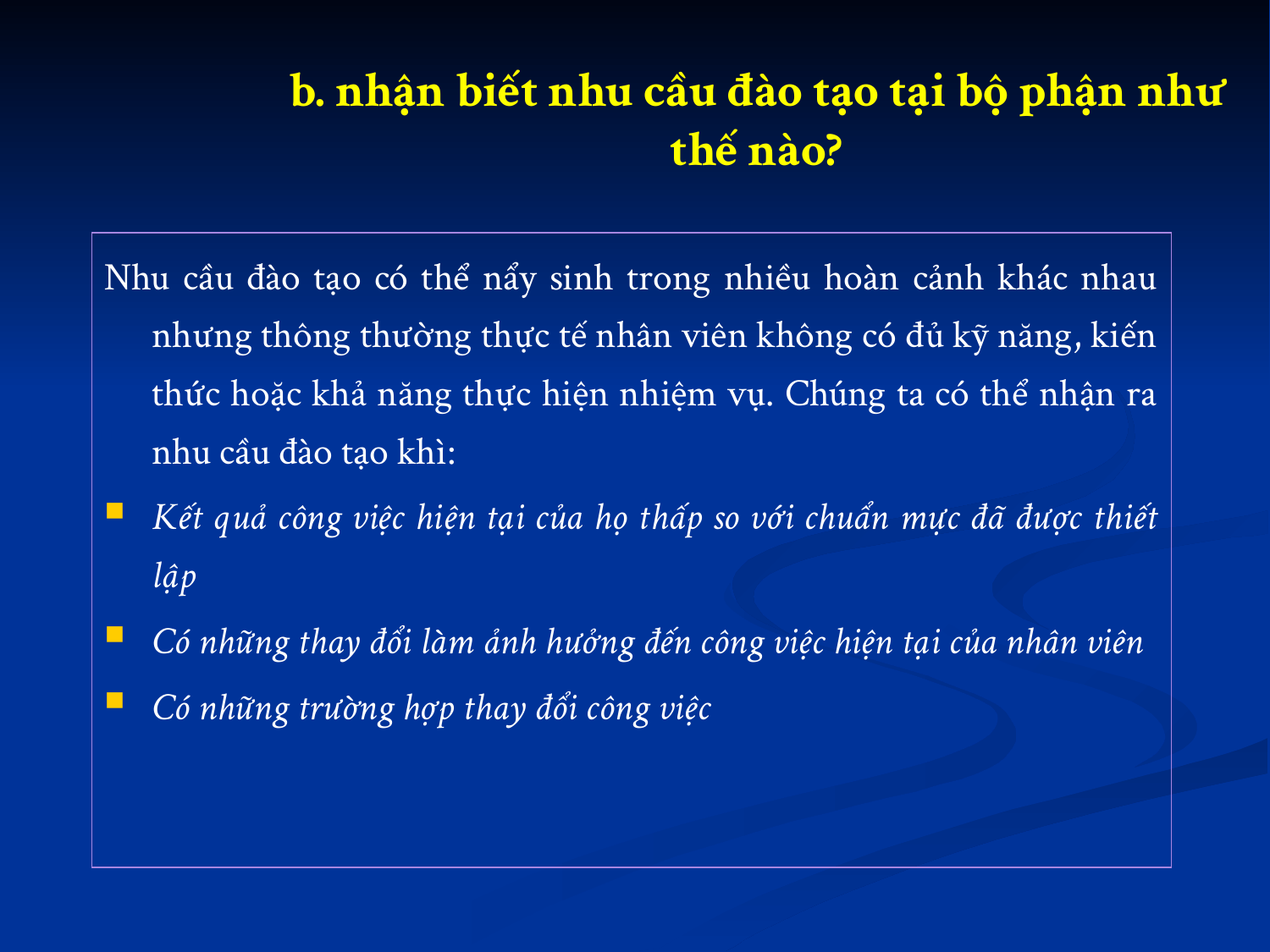

# b. nhận biết nhu cầu đào tạo tại bộ phận như thế nào?
Nhu cầu đào tạo có thể nẩy sinh trong nhiều hoàn cảnh khác nhau nhưng thông thường thực tế nhân viên không có đủ kỹ năng, kiến thức hoặc khả năng thực hiện nhiệm vụ. Chúng ta có thể nhận ra nhu cầu đào tạo khì:
Kết quả công việc hiện tại của họ thấp so với chuẩn mực đã được thiết lập
Có những thay đổi làm ảnh hưởng đến công việc hiện tại của nhân viên
Có những trường hợp thay đổi công việc